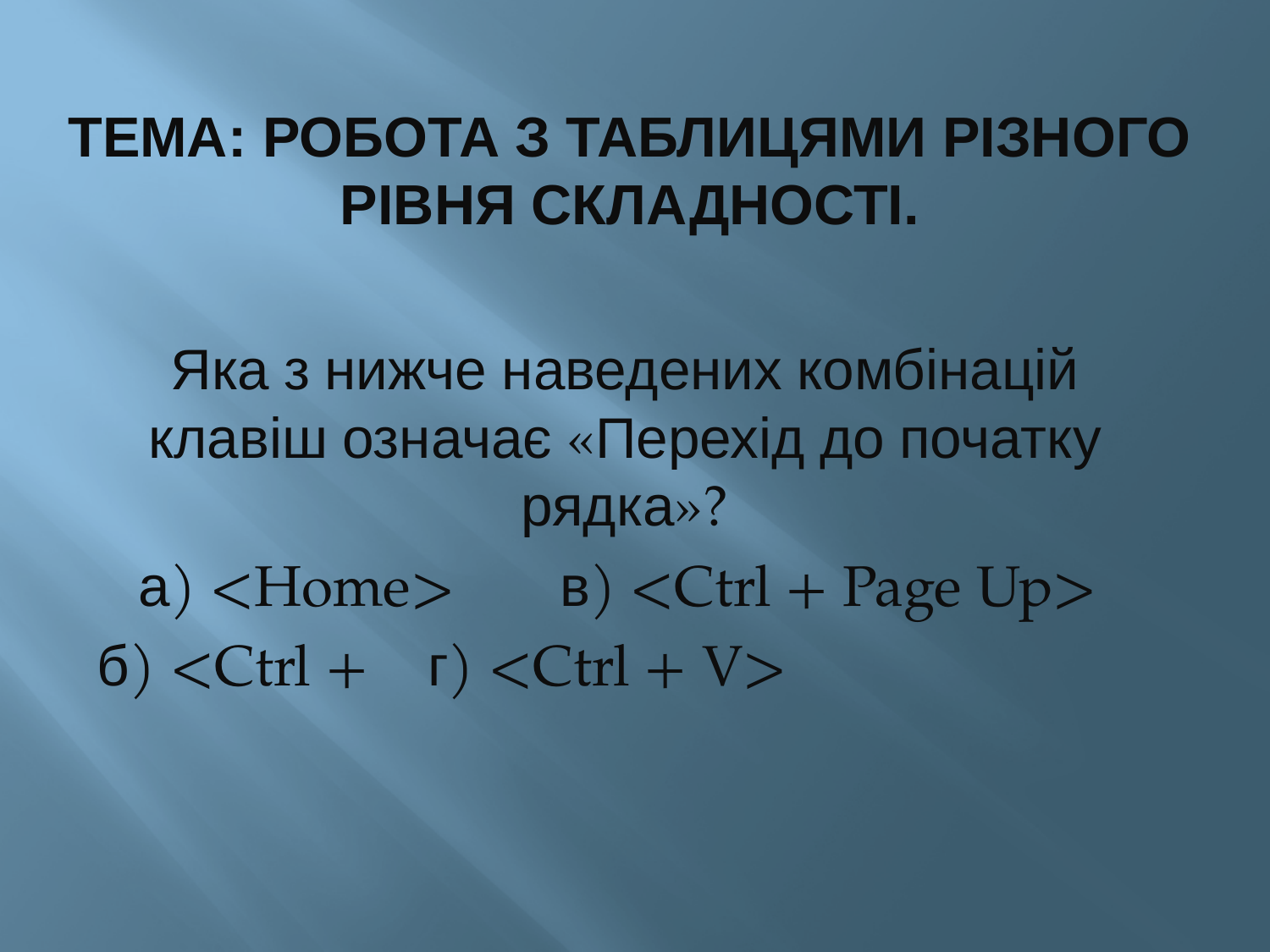

# ТЕМА: Робота з таблицями різного рівня складності.
Яка з нижче наведених комбінацій клавіш означає «Перехід до початку рядка»?
а) <Home>		в) <Ctrl + Page Up>
б) <Ctrl +  		 г) <Ctrl + V>